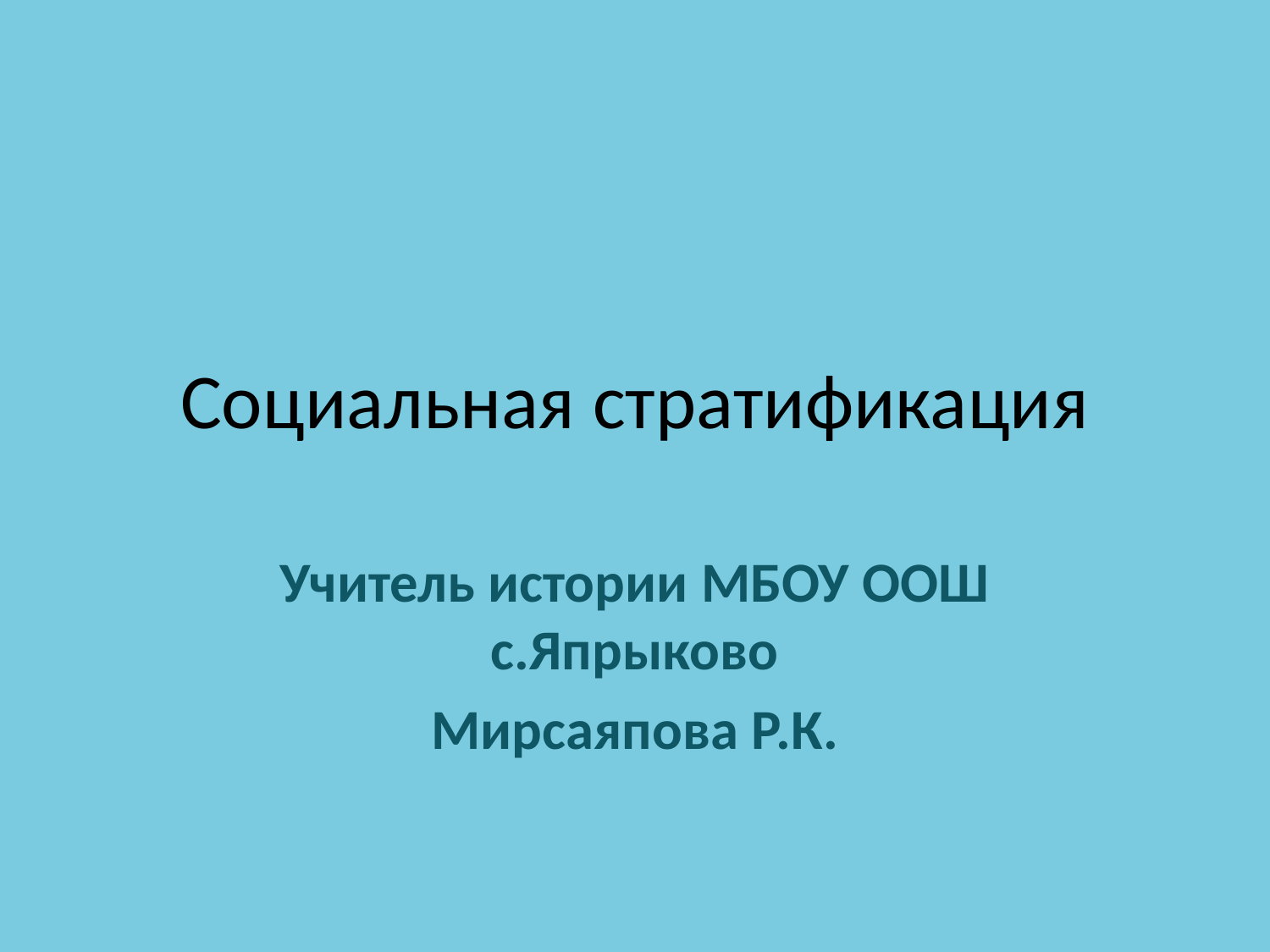

# Социальная стратификация
Учитель истории МБОУ ООШ с.Япрыково
Мирсаяпова Р.К.